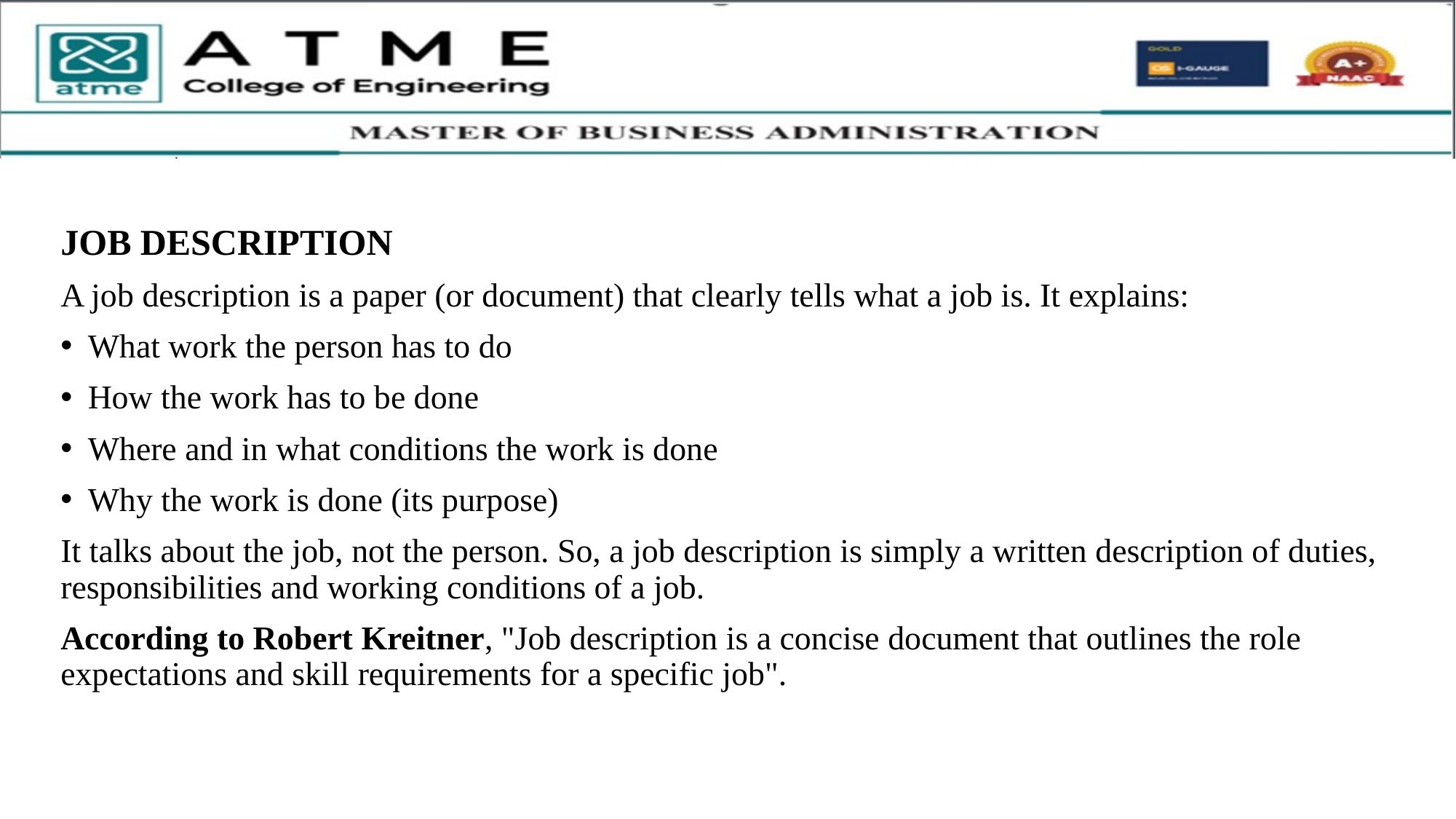

JOB DESCRIPTION
A job description is a paper (or document) that clearly tells what a job is. It explains:
What work the person has to do
How the work has to be done
Where and in what conditions the work is done
Why the work is done (its purpose)
It talks about the job, not the person. So, a job description is simply a written description of duties, responsibilities and working conditions of a job.
According to Robert Kreitner, "Job description is a concise document that outlines the role expectations and skill requirements for a specific job".